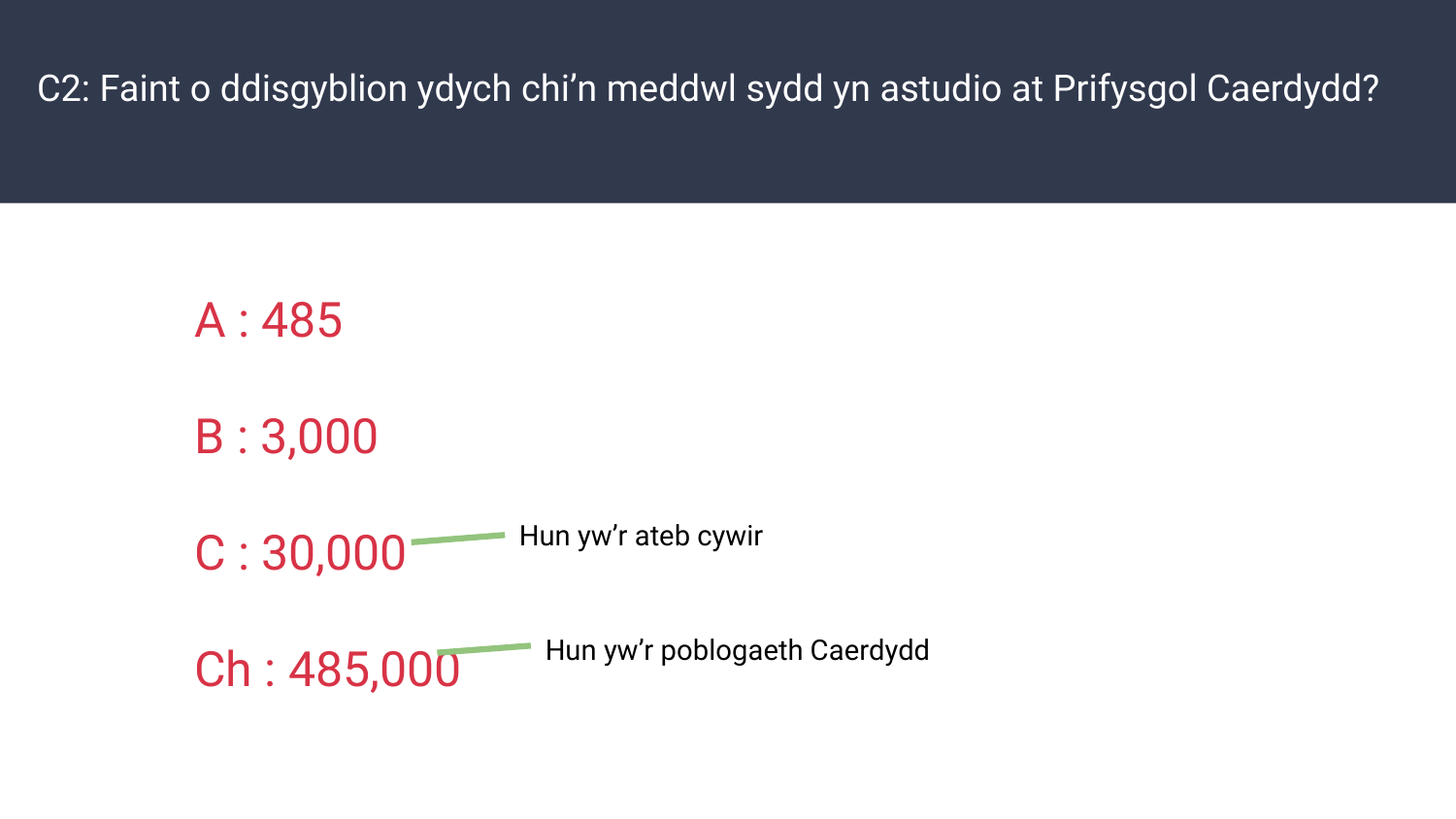

# C2: Faint o ddisgyblion ydych chi’n meddwl sydd yn astudio at Prifysgol Caerdydd?
A : 485

B : 3,000

C : 30,000

Ch : 485,000
Hun yw’r ateb cywir
Hun yw’r poblogaeth Caerdydd